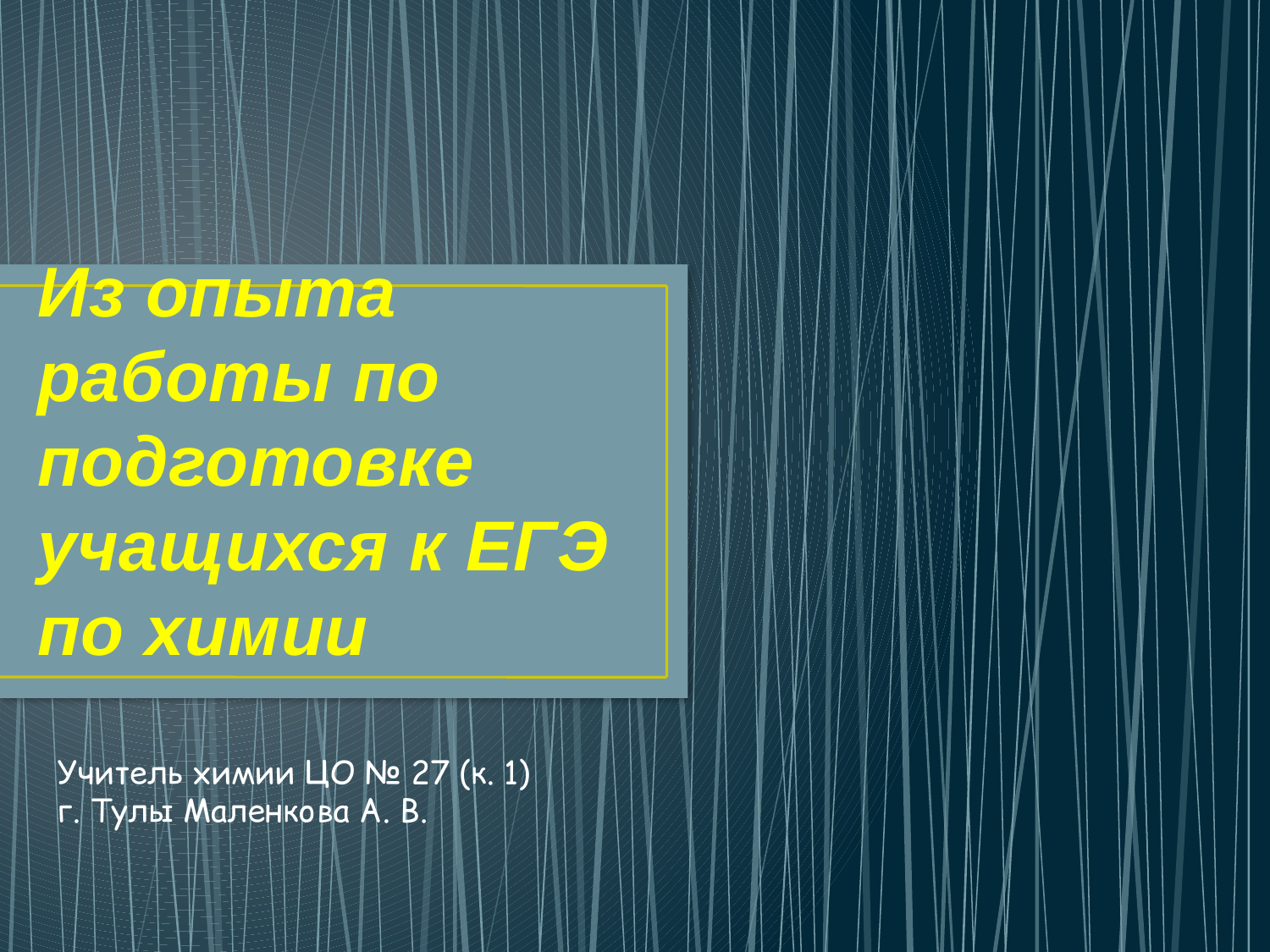

# Из опыта работы по подготовке учащихся к ЕГЭ по химии
Учитель химии ЦО № 27 (к. 1)
г. Тулы Маленкова А. В.